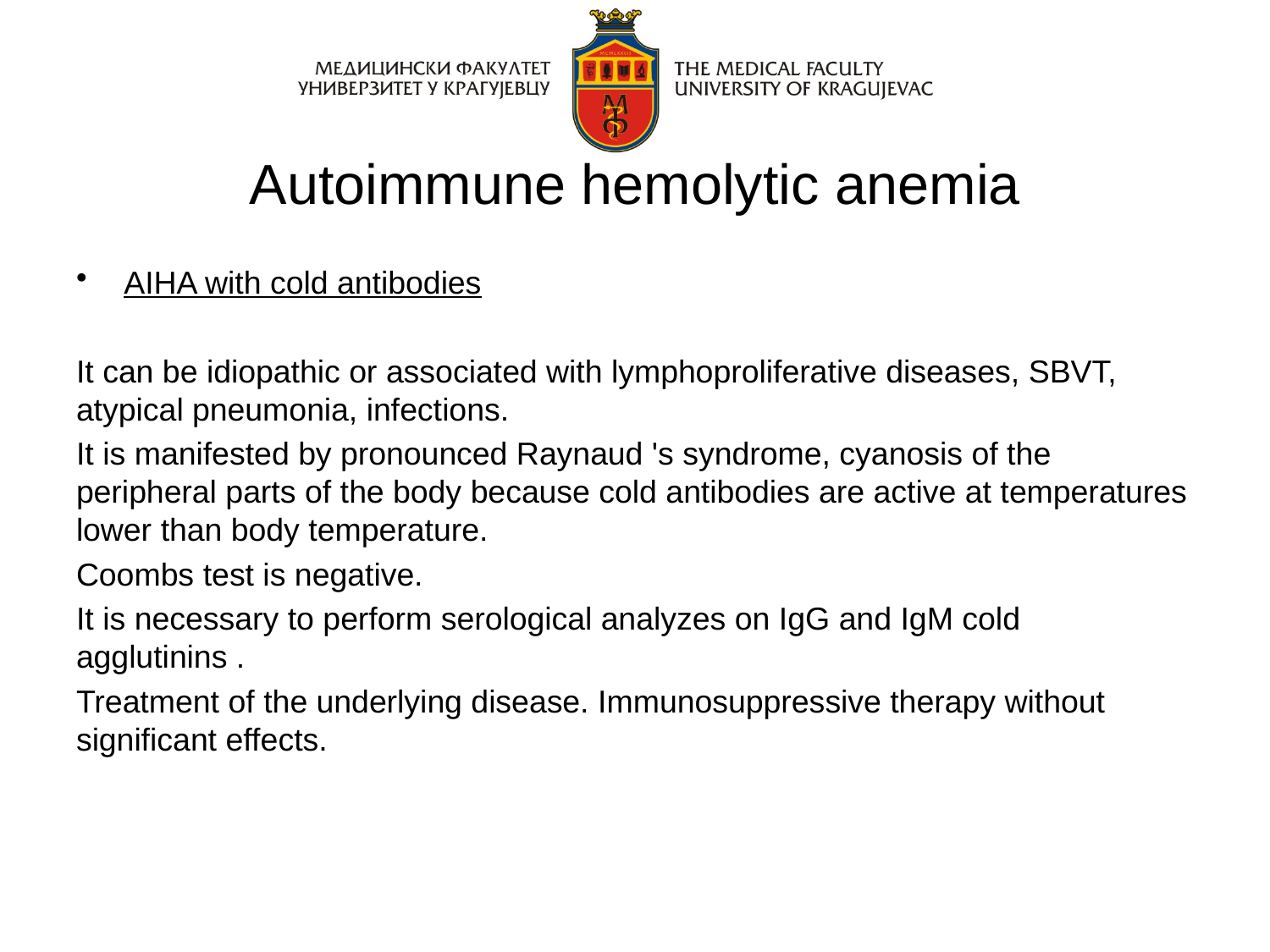

# Autoimmune hemolytic anemia
AIHA with cold antibodies

It can be idiopathic or associated with lymphoproliferative diseases, SBVT, atypical pneumonia, infections.
It is manifested by pronounced Raynaud 's syndrome, cyanosis of the peripheral parts of the body because cold antibodies are active at temperatures lower than body temperature.
Coombs test is negative.
It is necessary to perform serological analyzes on IgG and IgM cold agglutinins .
Treatment of the underlying disease. Immunosuppressive therapy without significant effects.